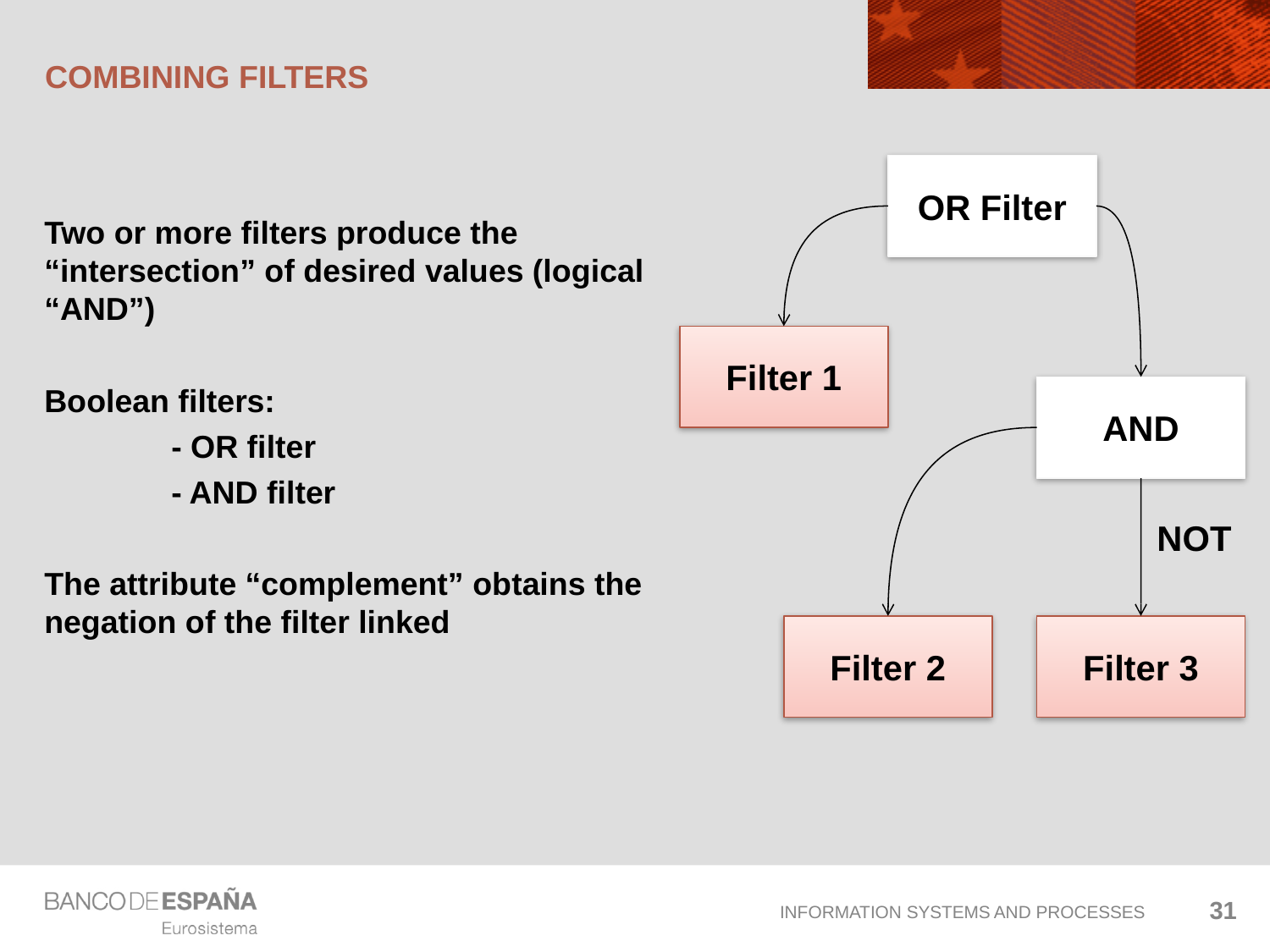

# Combining filters
OR Filter
Two or more filters produce the “intersection” of desired values (logical “AND”)

Boolean filters:
	- OR filter
	- AND filter

The attribute “complement” obtains the negation of the filter linked
Filter 1
AND
NOT
Filter 2
Filter 3
31